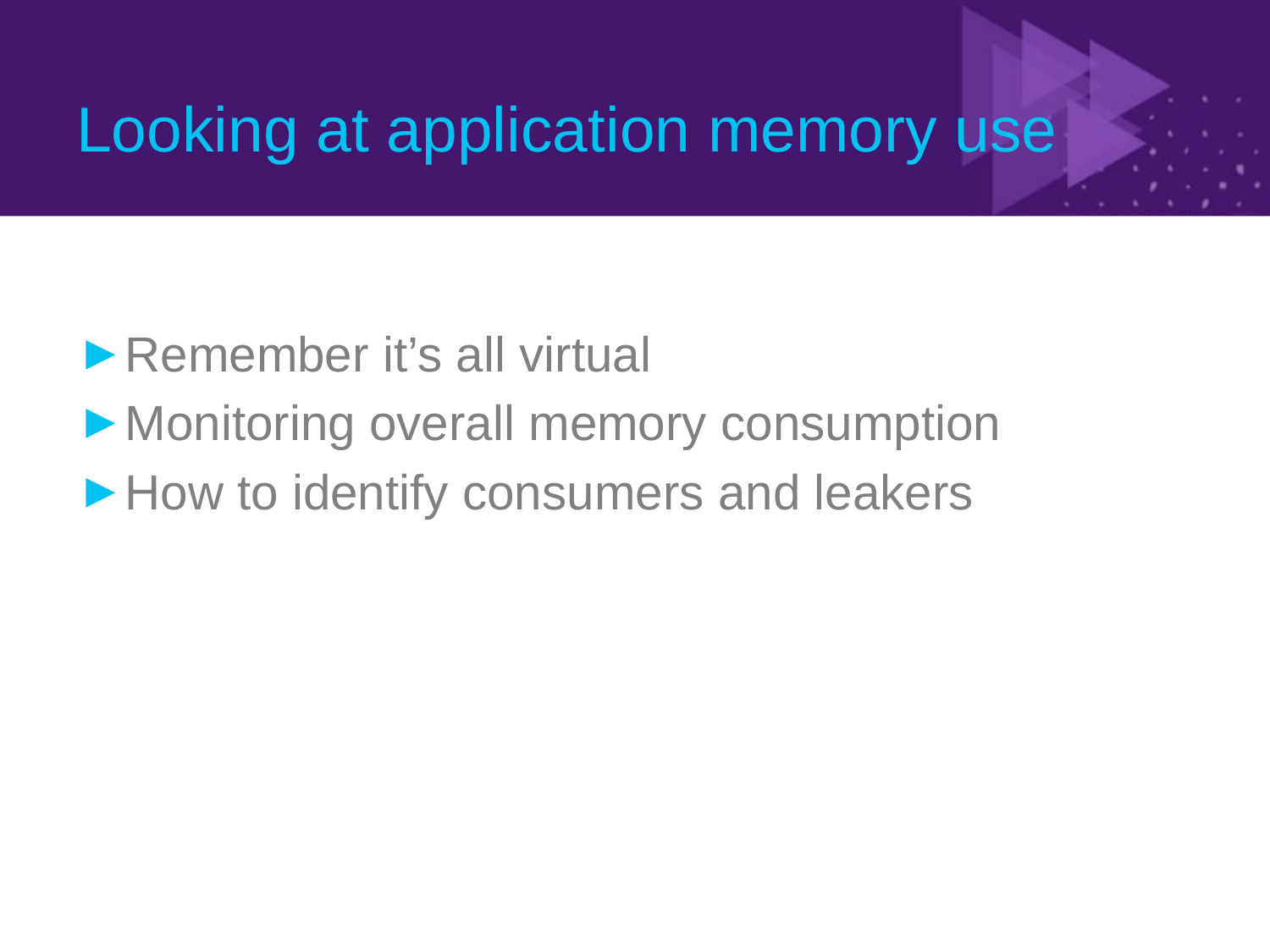

# Looking at application memory use
Remember it’s all virtual
Monitoring overall memory consumption
How to identify consumers and leakers